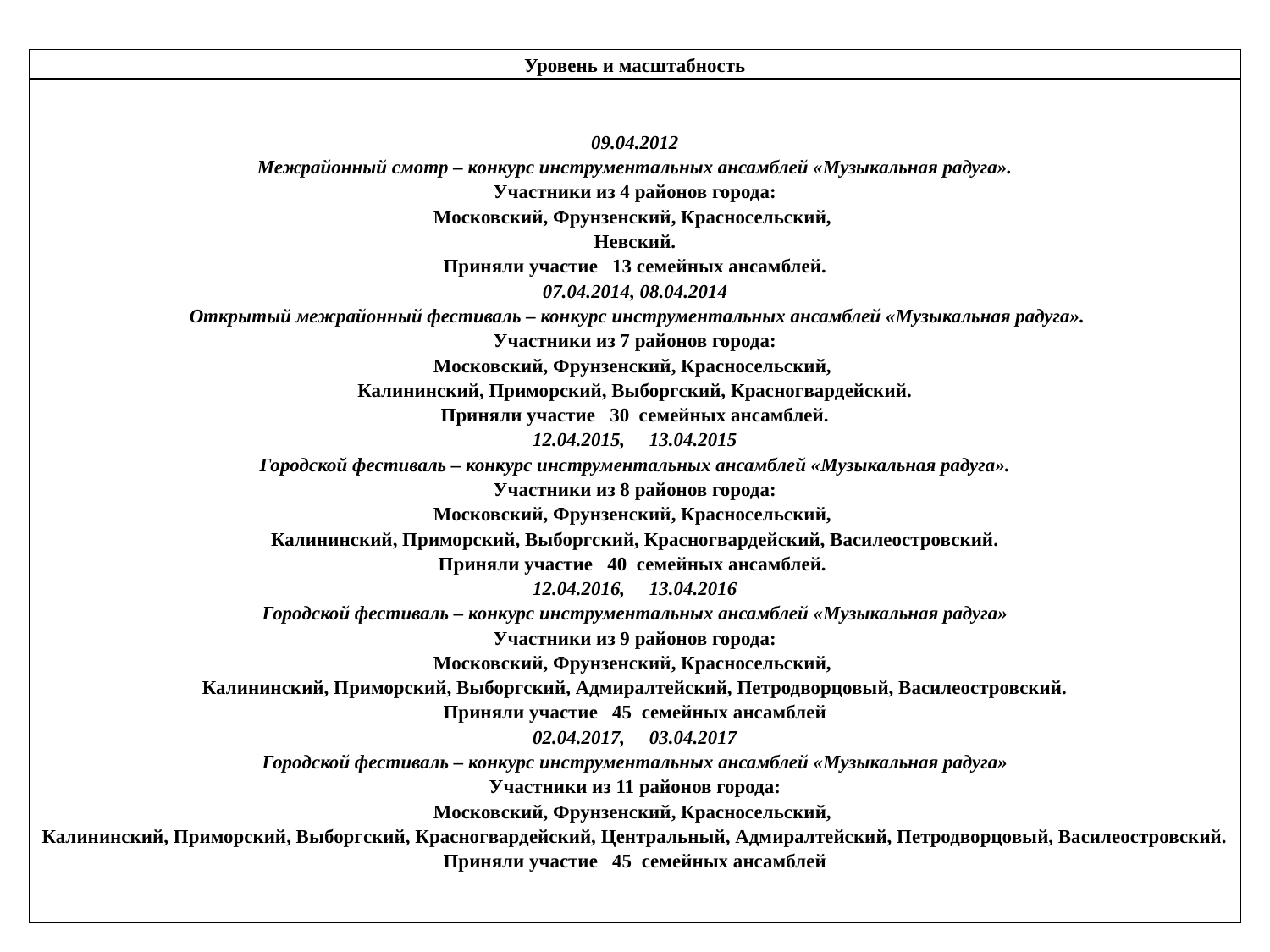

| Уровень и масштабность |
| --- |
| 09.04.2012 Межрайонный смотр – конкурс инструментальных ансамблей «Музыкальная радуга». Участники из 4 районов города: Московский, Фрунзенский, Красносельский, Невский. Приняли участие 13 семейных ансамблей. 07.04.2014, 08.04.2014 Открытый межрайонный фестиваль – конкурс инструментальных ансамблей «Музыкальная радуга». Участники из 7 районов города: Московский, Фрунзенский, Красносельский, Калининский, Приморский, Выборгский, Красногвардейский. Приняли участие 30 семейных ансамблей. 12.04.2015, 13.04.2015 Городской фестиваль – конкурс инструментальных ансамблей «Музыкальная радуга». Участники из 8 районов города: Московский, Фрунзенский, Красносельский, Калининский, Приморский, Выборгский, Красногвардейский, Василеостровский. Приняли участие 40 семейных ансамблей. 12.04.2016, 13.04.2016 Городской фестиваль – конкурс инструментальных ансамблей «Музыкальная радуга» Участники из 9 районов города: Московский, Фрунзенский, Красносельский, Калининский, Приморский, Выборгский, Адмиралтейский, Петродворцовый, Василеостровский. Приняли участие 45 семейных ансамблей 02.04.2017, 03.04.2017 Городской фестиваль – конкурс инструментальных ансамблей «Музыкальная радуга» Участники из 11 районов города: Московский, Фрунзенский, Красносельский, Калининский, Приморский, Выборгский, Красногвардейский, Центральный, Адмиралтейский, Петродворцовый, Василеостровский. Приняли участие 45 семейных ансамблей |